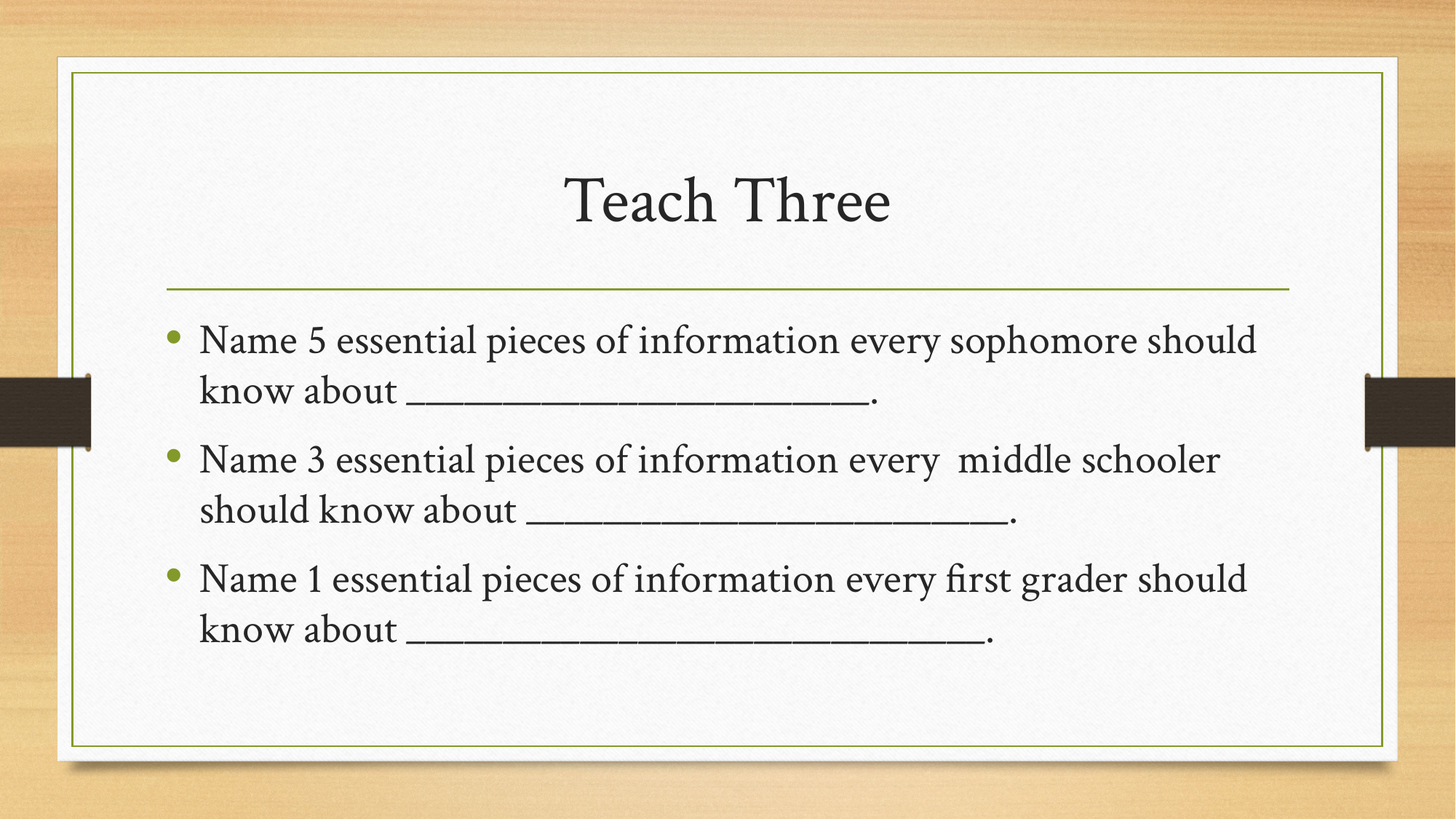

# Teach Three
Name 5 essential pieces of information every sophomore should know about ________________________.
Name 3 essential pieces of information every  middle schooler should know about _________________________.
Name 1 essential pieces of information every first grader should know about ______________________________.